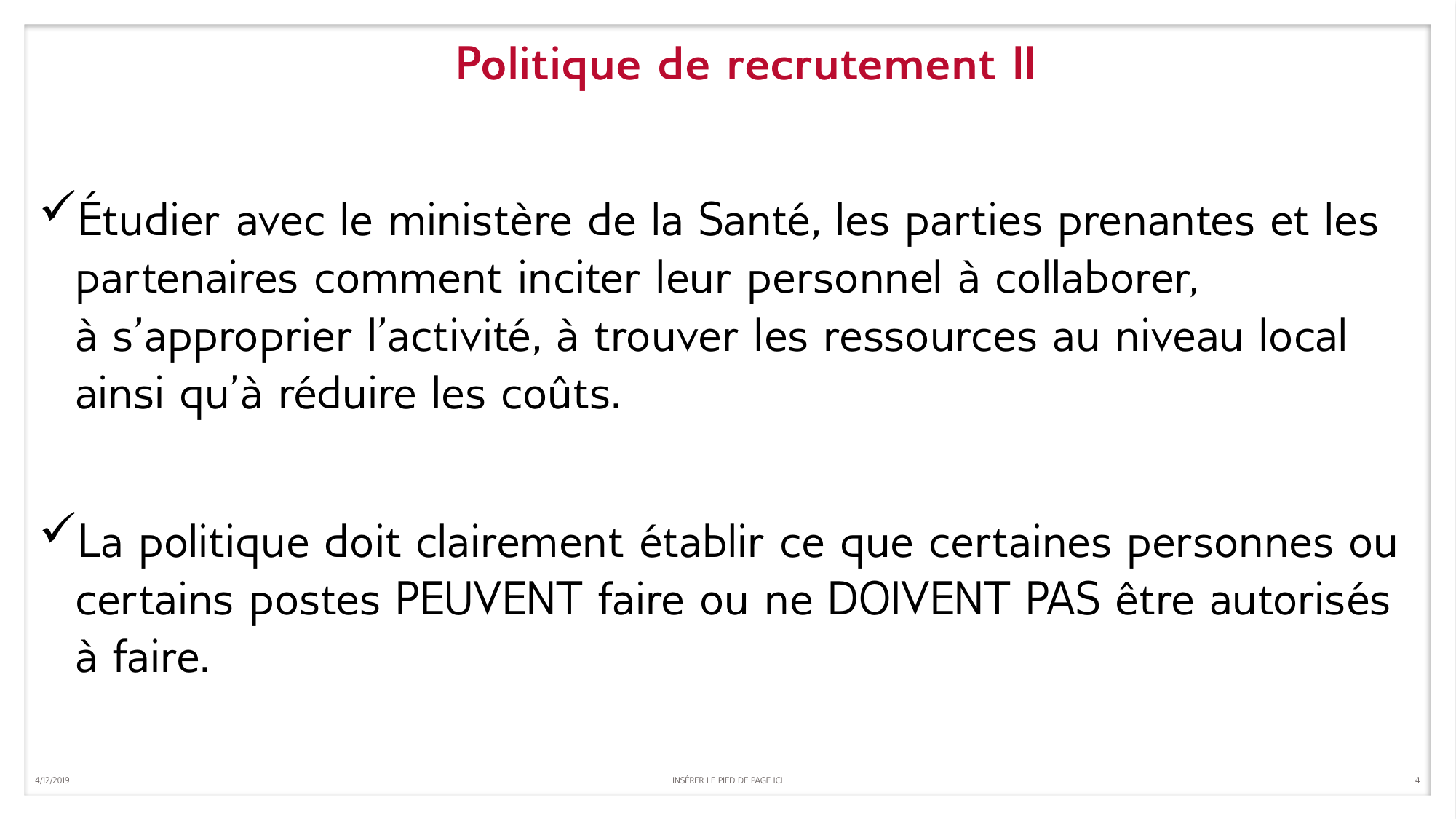

4/12/2019
INSÉRER LE PIED DE PAGE ICI
4
# Politique de recrutement II
Étudier avec le ministère de la Santé, les parties prenantes et les partenaires comment inciter leur personnel à collaborer,
à s’approprier l’activité, à trouver les ressources au niveau local
ainsi qu’à réduire les coûts.

La politique doit clairement établir ce que certaines personnes ou certains postes PEUVENT faire ou ne DOIVENT PAS être autorisés à faire.